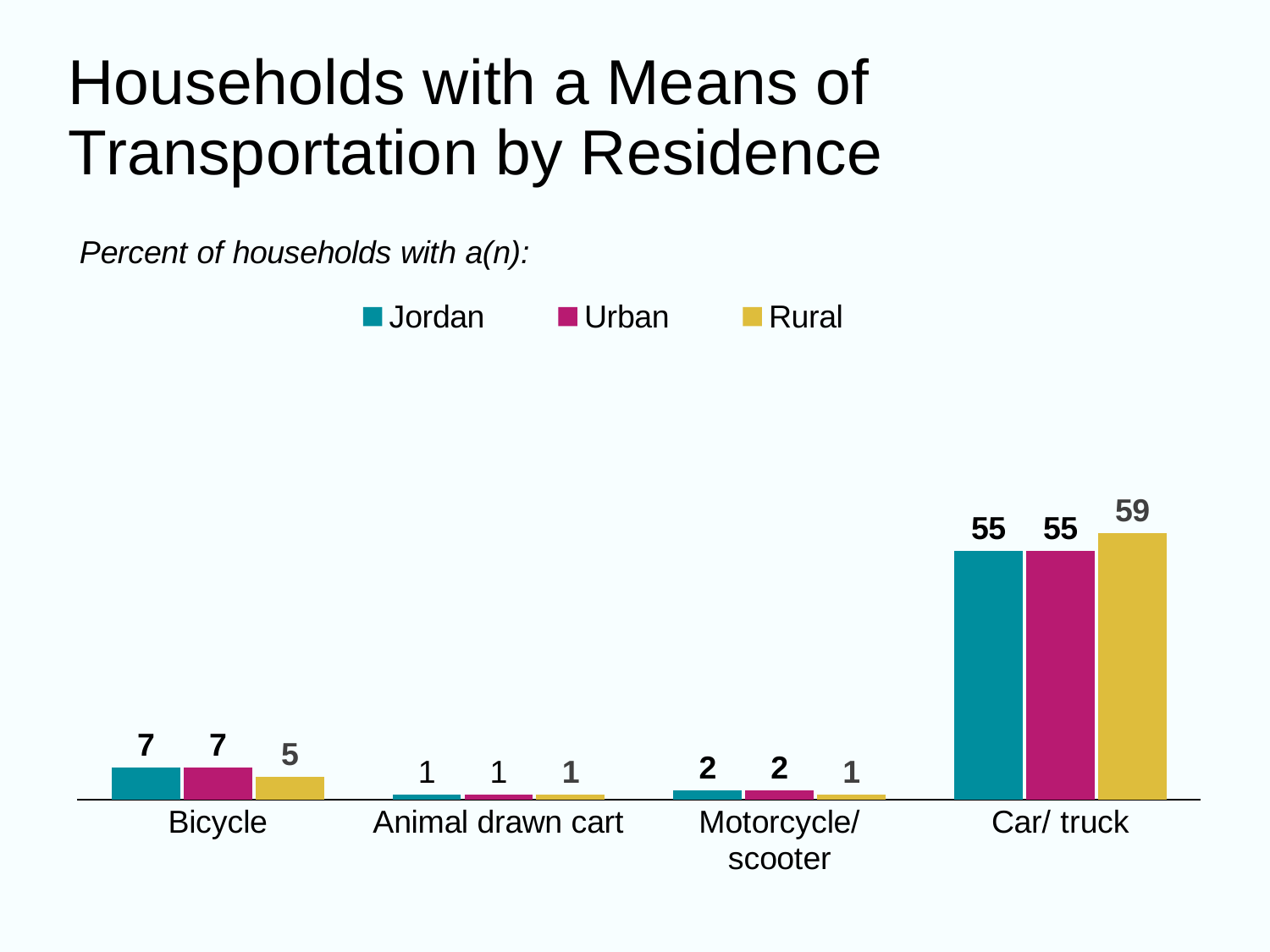

### Chart

| Category | Jordan | Urban | Rural |
|---|---|---|---|
| Bicycle | 7.0 | 7.0 | 5.0 |
| Animal drawn cart | 1.0 | 1.0 | 1.0 |
| Motorcycle/ scooter | 2.0 | 2.0 | 1.0 |
| Car/ truck | 55.0 | 55.0 | 59.0 |